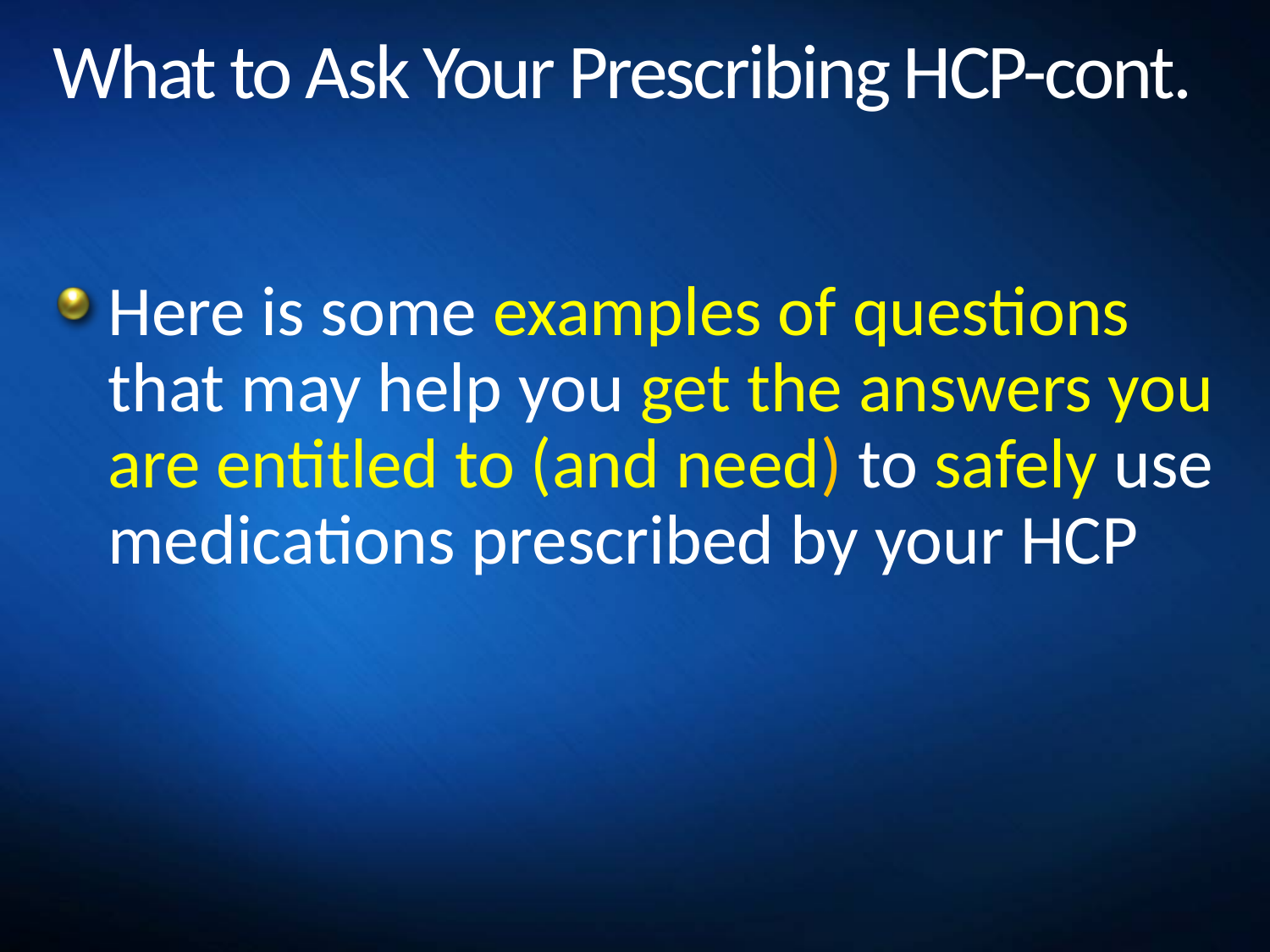

# What to Ask Your Prescribing HCP-cont.
Here is some examples of questions that may help you get the answers you are entitled to (and need) to safely use medications prescribed by your HCP